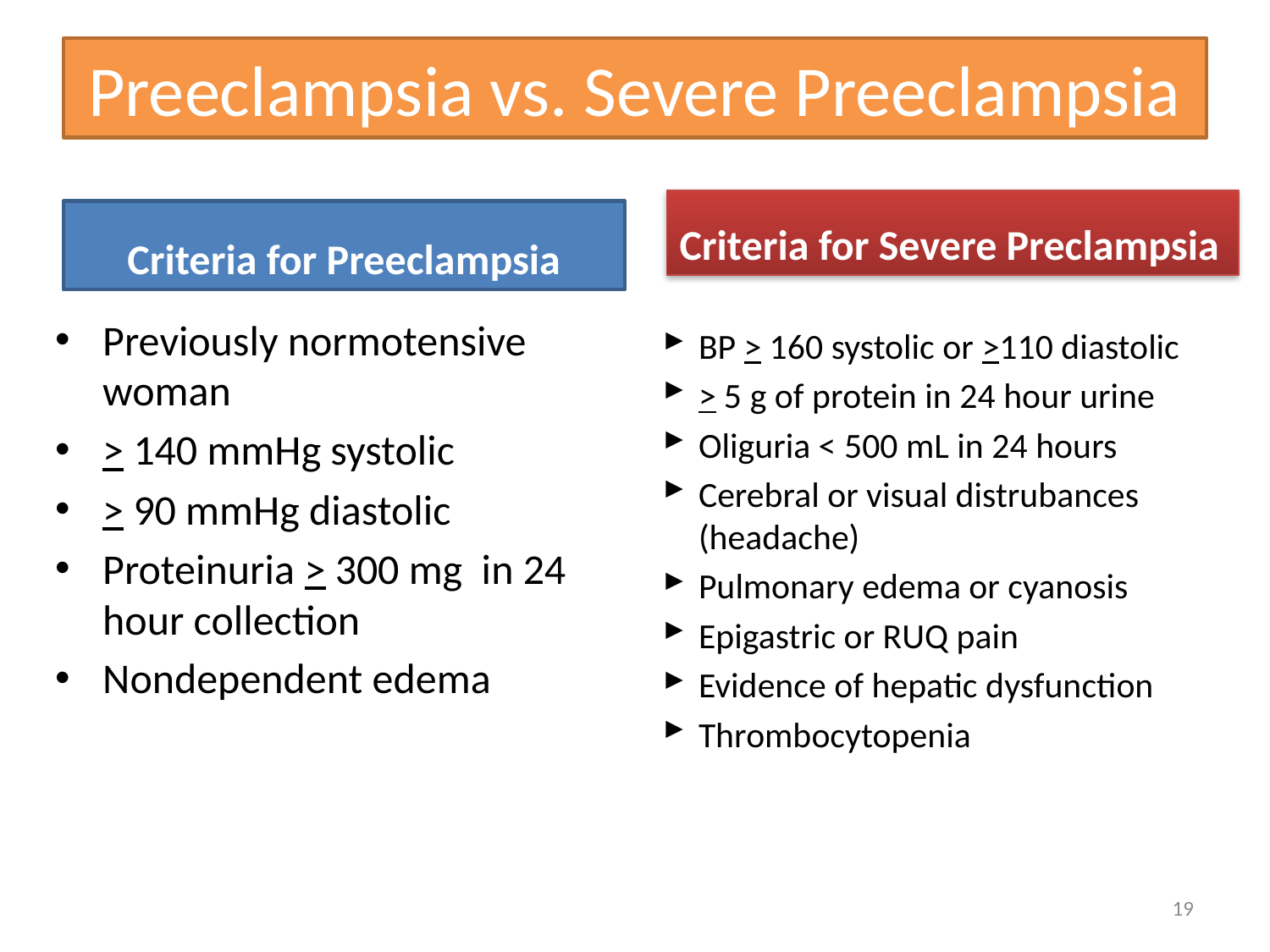

# Preeclampsia vs. Severe Preeclampsia
Criteria for Severe Preclampsia
Criteria for Preeclampsia
Previously normotensive woman
> 140 mmHg systolic
> 90 mmHg diastolic
Proteinuria > 300 mg  in 24 hour collection
Nondependent edema
BP > 160 systolic or >110 diastolic
> 5 g of protein in 24 hour urine
Oliguria < 500 mL in 24 hours
Cerebral or visual distrubances (headache)
Pulmonary edema or cyanosis
Epigastric or RUQ pain
Evidence of hepatic dysfunction
Thrombocytopenia
19